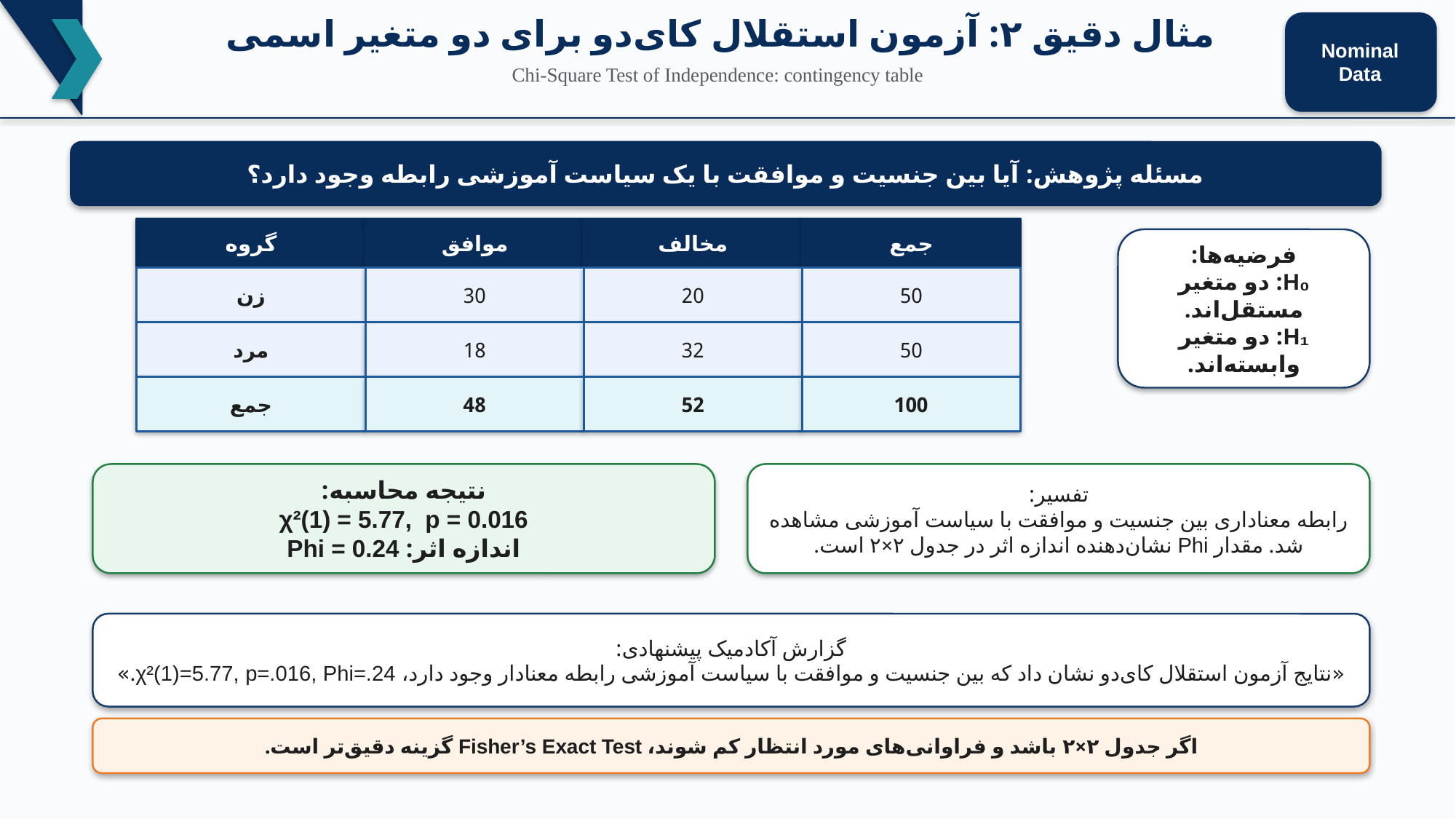

مثال دقیق ۲: آزمون استقلال کای‌دو برای دو متغیر اسمی

Nominal
Data
Chi-Square Test of Independence: contingency table
مسئله پژوهش: آیا بین جنسیت و موافقت با یک سیاست آموزشی رابطه وجود دارد؟
گروه
موافق
مخالف
جمع
فرضیه‌ها:
H₀: دو متغیر مستقل‌اند.
H₁: دو متغیر وابسته‌اند.
زن
30
20
50
مرد
18
32
50
جمع
48
52
100
نتیجه محاسبه:
χ²(1) = 5.77,  p = 0.016
اندازه اثر: Phi = 0.24
تفسیر:
رابطه معناداری بین جنسیت و موافقت با سیاست آموزشی مشاهده شد. مقدار Phi نشان‌دهنده اندازه اثر در جدول ۲×۲ است.
گزارش آکادمیک پیشنهادی:
«نتایج آزمون استقلال کای‌دو نشان داد که بین جنسیت و موافقت با سیاست آموزشی رابطه معنادار وجود دارد، χ²(1)=5.77, p=.016, Phi=.24.»
اگر جدول ۲×۲ باشد و فراوانی‌های مورد انتظار کم شوند، Fisher’s Exact Test گزینه دقیق‌تر است.